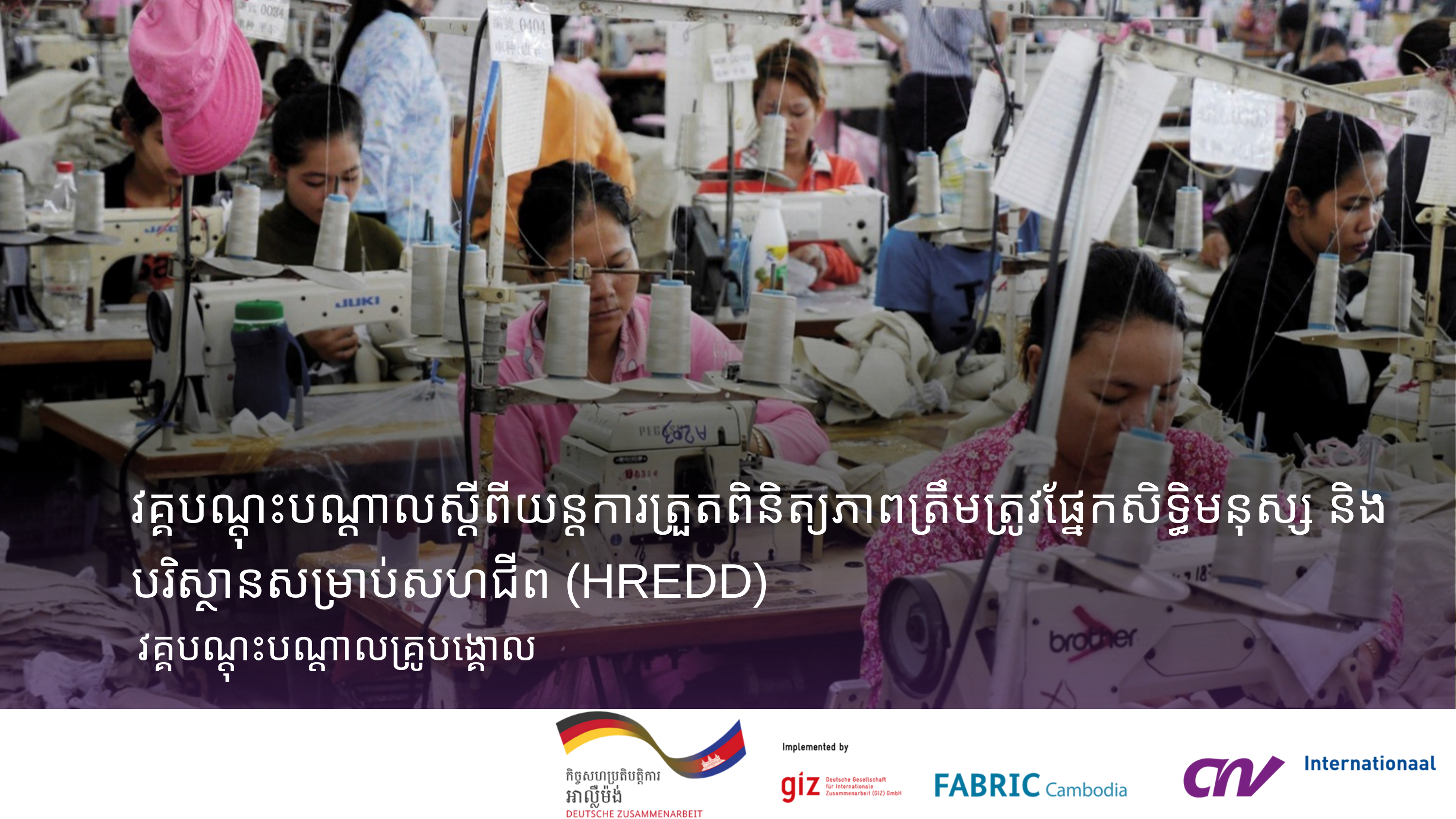

វគ្គបណ្ដុះបណ្ដាលស្ដីពីយន្តការត្រួតពិនិត្យភាពត្រឹមត្រូវផ្នែកសិទ្ធិមនុស្ស និងបរិស្ថានសម្រាប់សហជីព (HREDD)
វគ្គបណ្ដុះបណ្ដាលគ្រូបង្គោល